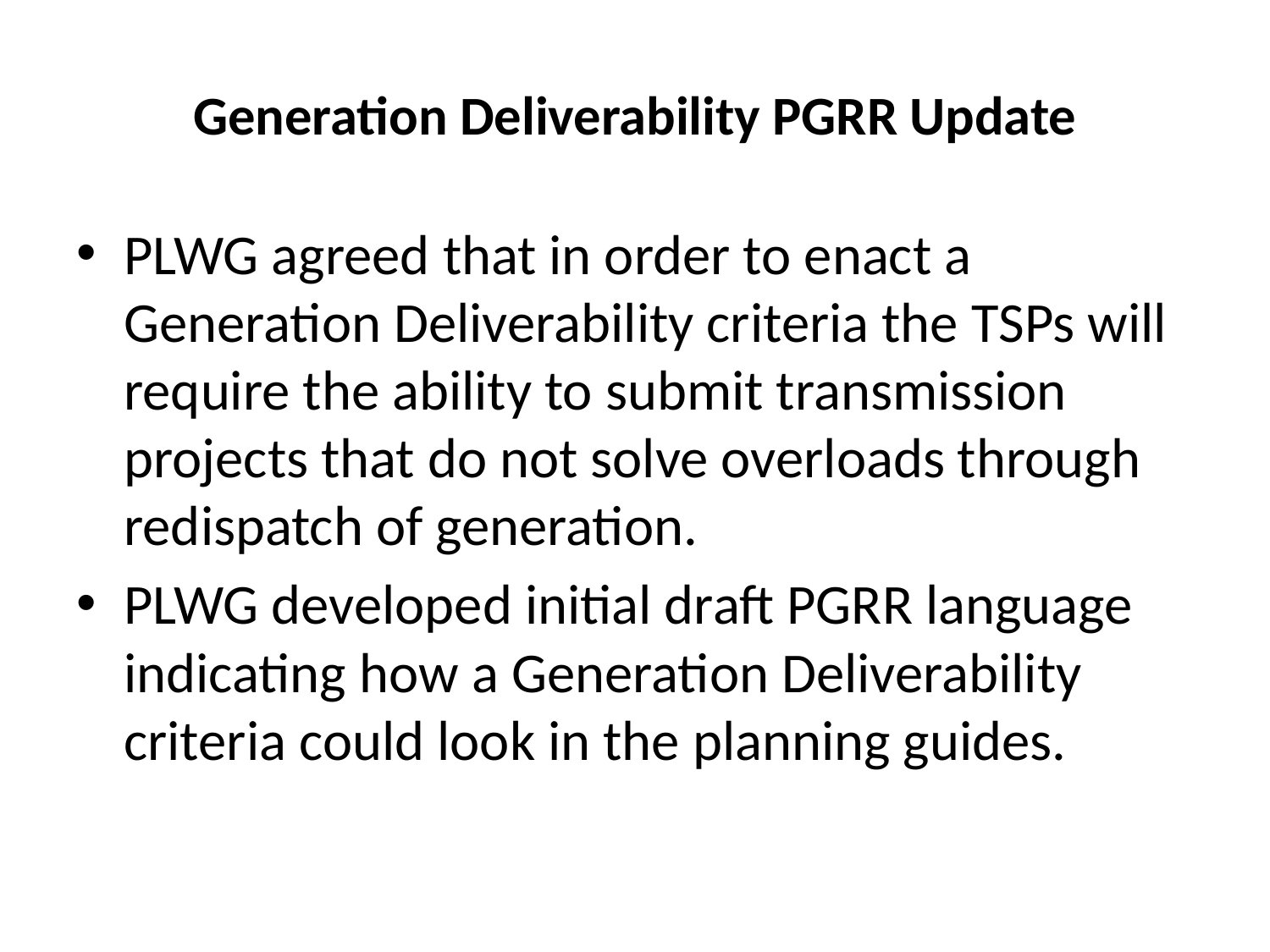

# Generation Deliverability PGRR Update
PLWG agreed that in order to enact a Generation Deliverability criteria the TSPs will require the ability to submit transmission projects that do not solve overloads through redispatch of generation.
PLWG developed initial draft PGRR language indicating how a Generation Deliverability criteria could look in the planning guides.